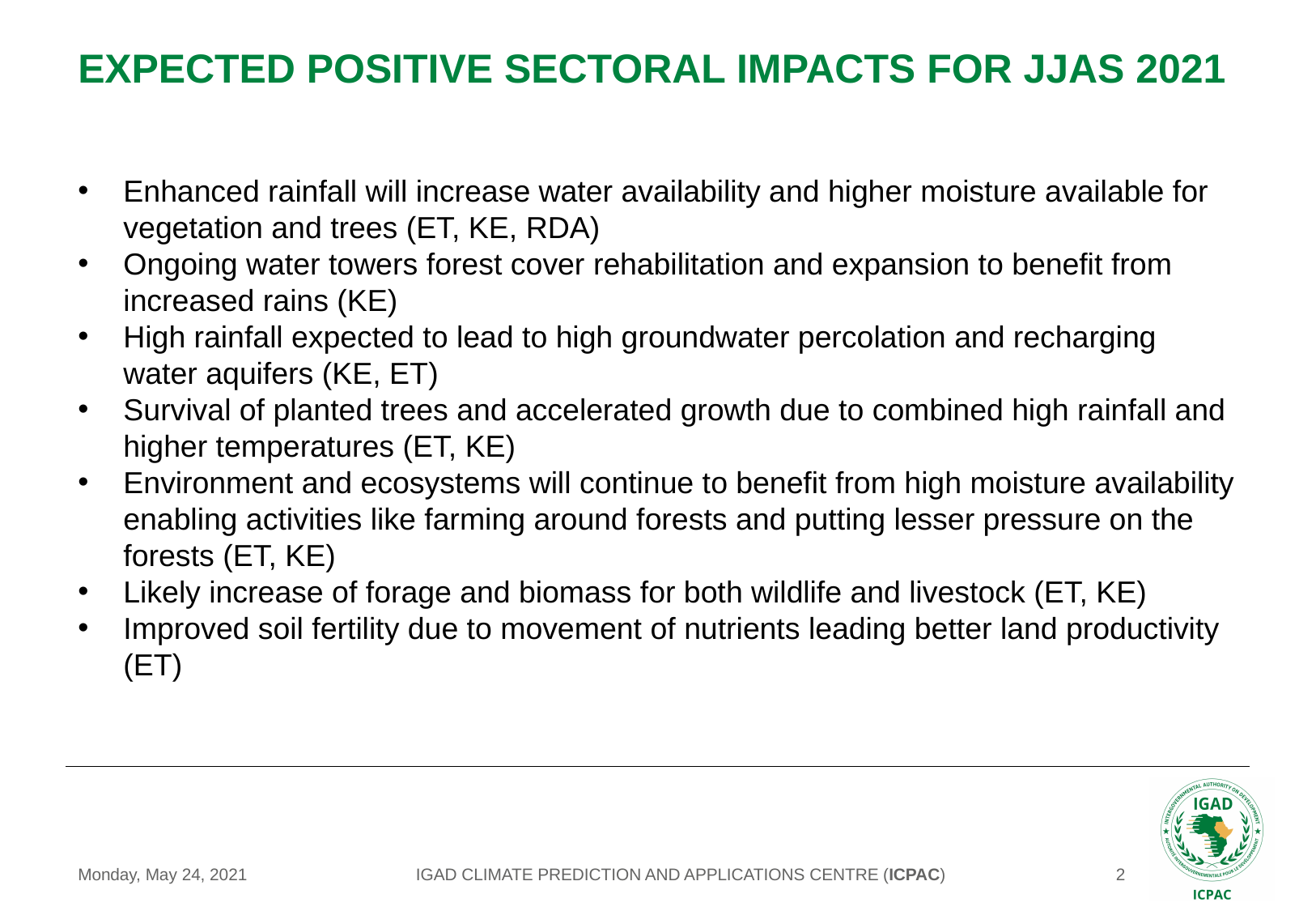

# EXPECTED POSITIVE SECTORAL IMPACTS FOR JJAS 2021
Enhanced rainfall will increase water availability and higher moisture available for vegetation and trees (ET, KE, RDA)
Ongoing water towers forest cover rehabilitation and expansion to benefit from increased rains (KE)
High rainfall expected to lead to high groundwater percolation and recharging water aquifers (KE, ET)
Survival of planted trees and accelerated growth due to combined high rainfall and higher temperatures (ET, KE)
Environment and ecosystems will continue to benefit from high moisture availability enabling activities like farming around forests and putting lesser pressure on the forests (ET, KE)
Likely increase of forage and biomass for both wildlife and livestock (ET, KE)
Improved soil fertility due to movement of nutrients leading better land productivity (ET)
IGAD CLIMATE PREDICTION AND APPLICATIONS CENTRE (ICPAC)
Monday, May 24, 2021
2